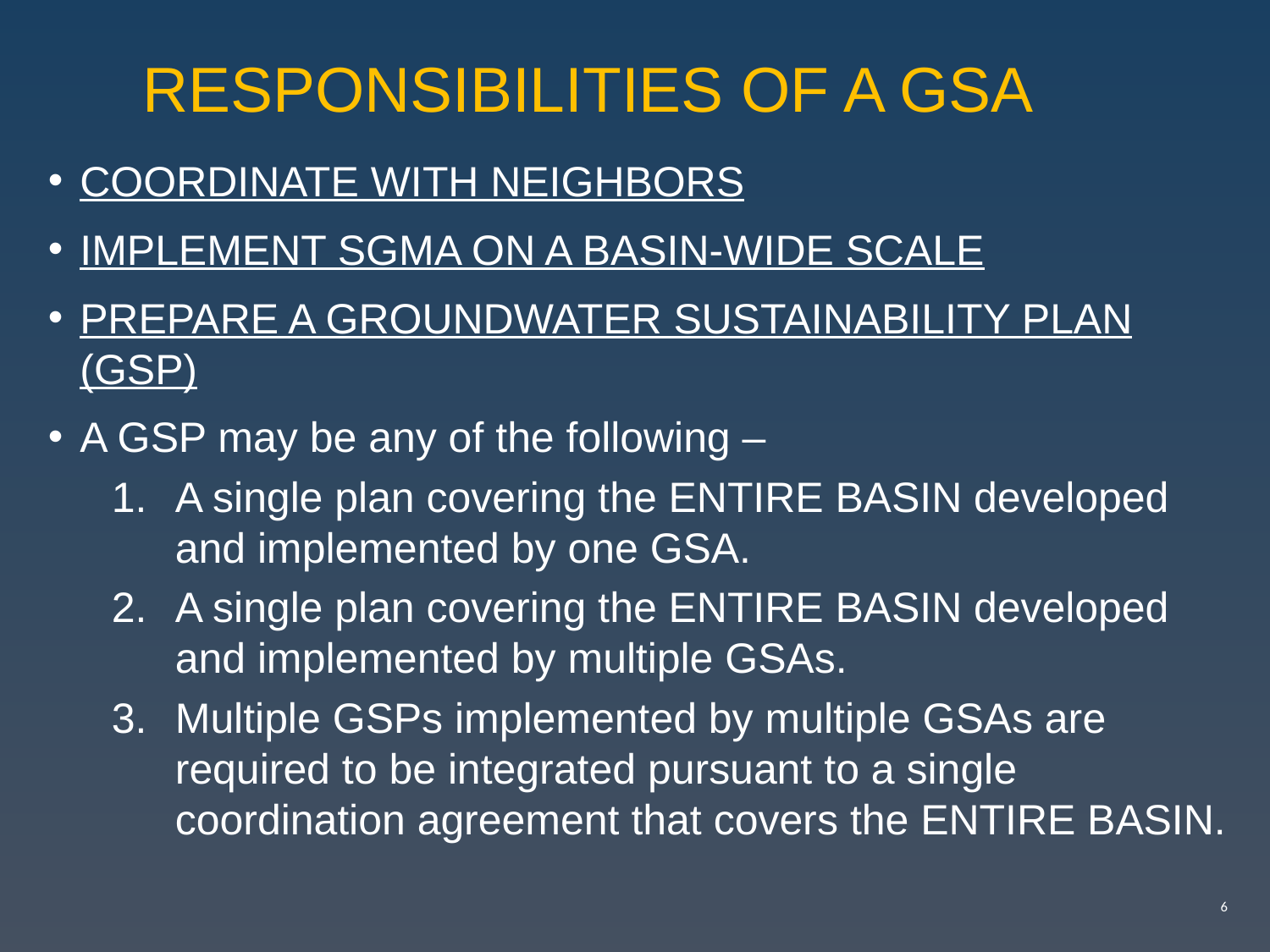

# RESPONSIBILITIES OF A GSA
COORDINATE WITH NEIGHBORS
IMPLEMENT SGMA ON A BASIN-WIDE SCALE
PREPARE A GROUNDWATER SUSTAINABILITY PLAN (GSP)
A GSP may be any of the following –
A single plan covering the ENTIRE BASIN developed and implemented by one GSA.
A single plan covering the ENTIRE BASIN developed and implemented by multiple GSAs.
Multiple GSPs implemented by multiple GSAs are required to be integrated pursuant to a single coordination agreement that covers the ENTIRE BASIN.
6